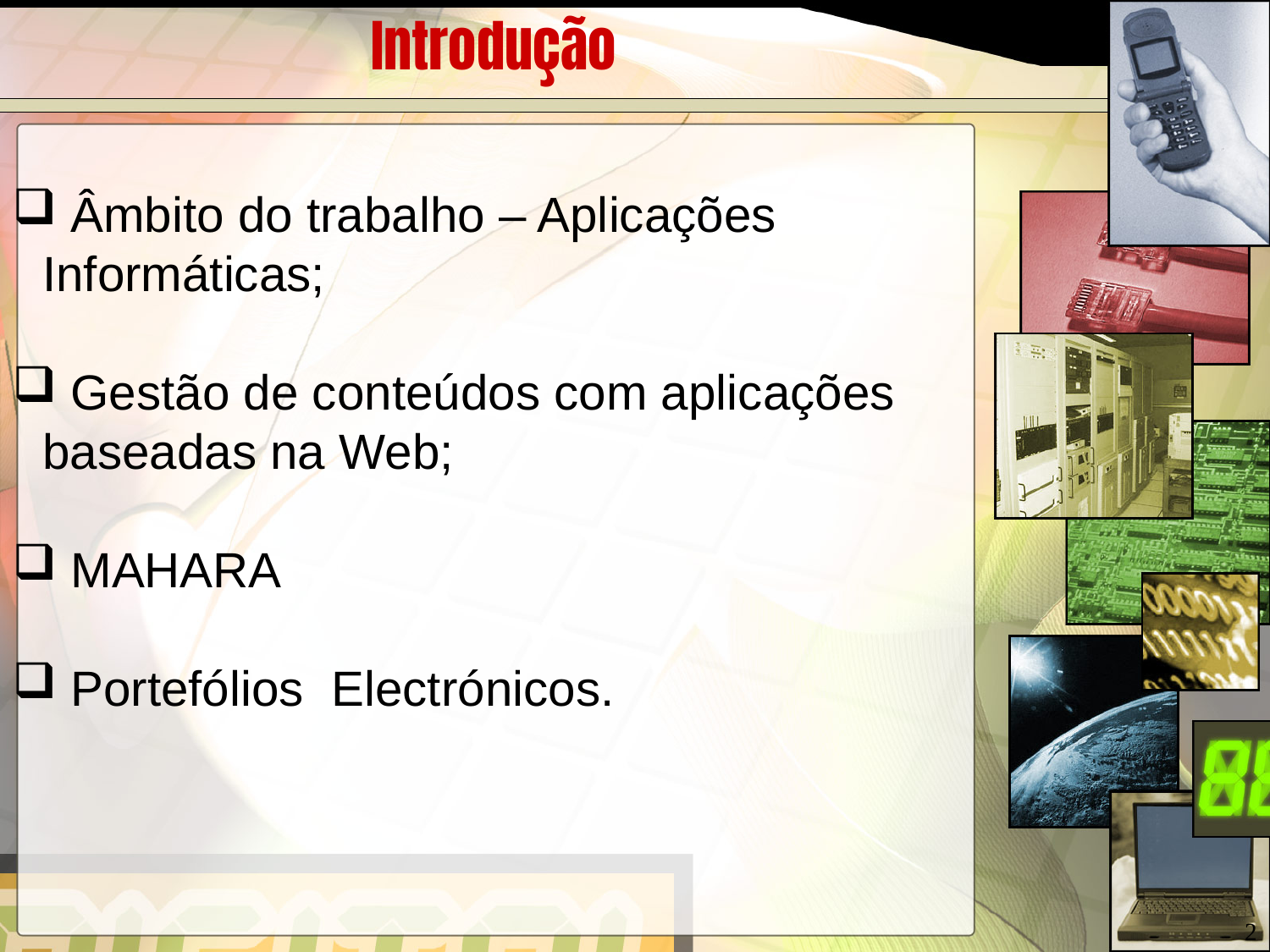

Introdução

 Âmbito do trabalho – Aplicações Informáticas;

 Gestão de conteúdos com aplicações baseadas na Web;

 MAHARA

 Portefólios  Electrónicos.

2